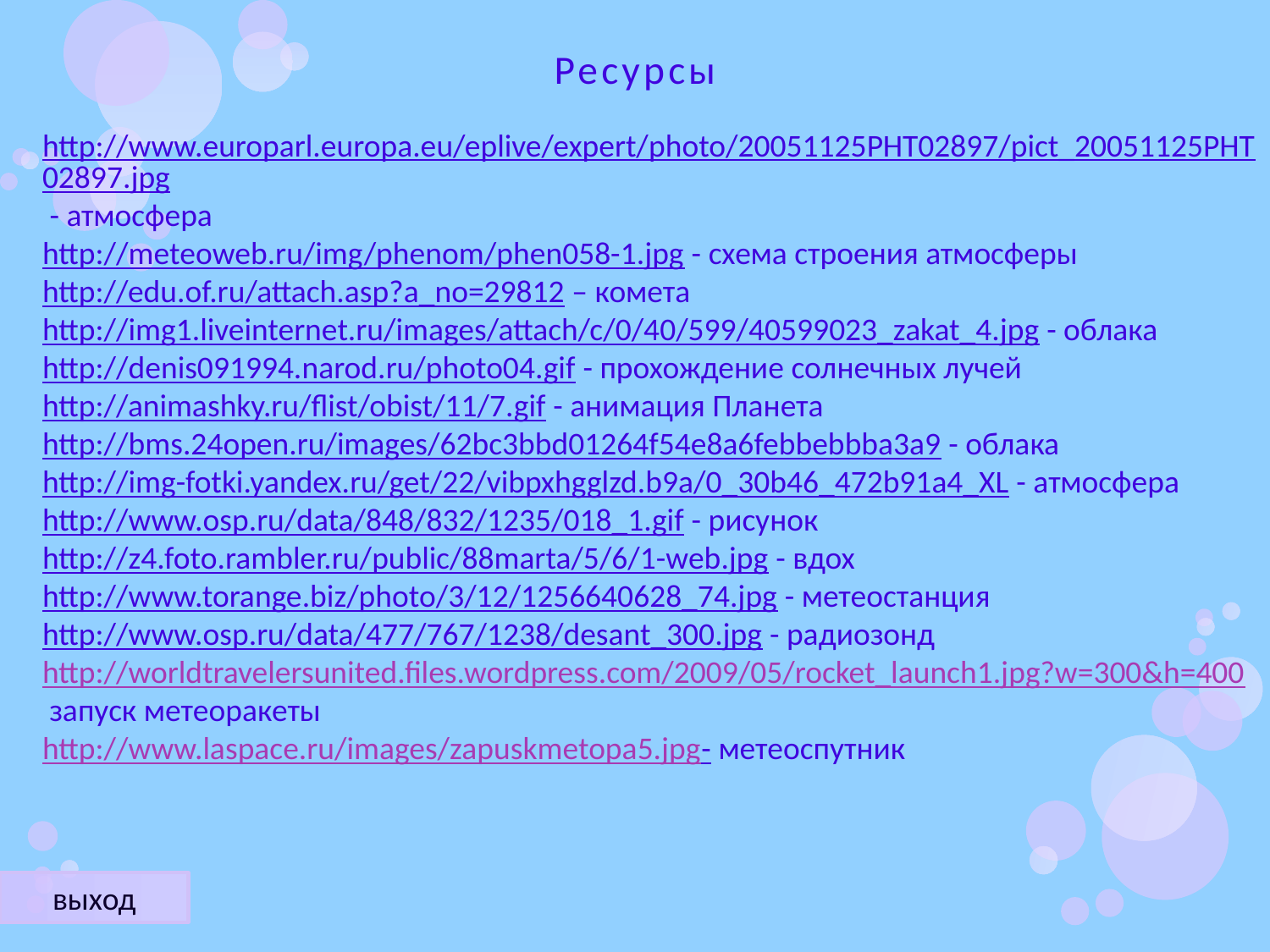

# Ресурсы
http://www.europarl.europa.eu/eplive/expert/photo/20051125PHT02897/pict_20051125PHT02897.jpg - атмосфера
http://meteoweb.ru/img/phenom/phen058-1.jpg - схема строения атмосферы
http://edu.of.ru/attach.asp?a_no=29812 – комета
http://img1.liveinternet.ru/images/attach/c/0/40/599/40599023_zakat_4.jpg - облака
http://denis091994.narod.ru/photo04.gif - прохождение солнечных лучей
http://animashky.ru/flist/obist/11/7.gif - анимация Планета
http://bms.24open.ru/images/62bc3bbd01264f54e8a6febbebbba3a9 - облака
http://img-fotki.yandex.ru/get/22/vibpxhgglzd.b9a/0_30b46_472b91a4_XL - атмосфера
http://www.osp.ru/data/848/832/1235/018_1.gif - рисунок
http://z4.foto.rambler.ru/public/88marta/5/6/1-web.jpg - вдох
http://www.torange.biz/photo/3/12/1256640628_74.jpg - метеостанция
http://www.osp.ru/data/477/767/1238/desant_300.jpg - радиозонд
http://worldtravelersunited.files.wordpress.com/2009/05/rocket_launch1.jpg?w=300&h=400
 запуск метеоракеты
http://www.laspace.ru/images/zapuskmetopa5.jpg- метеоспутник

выход